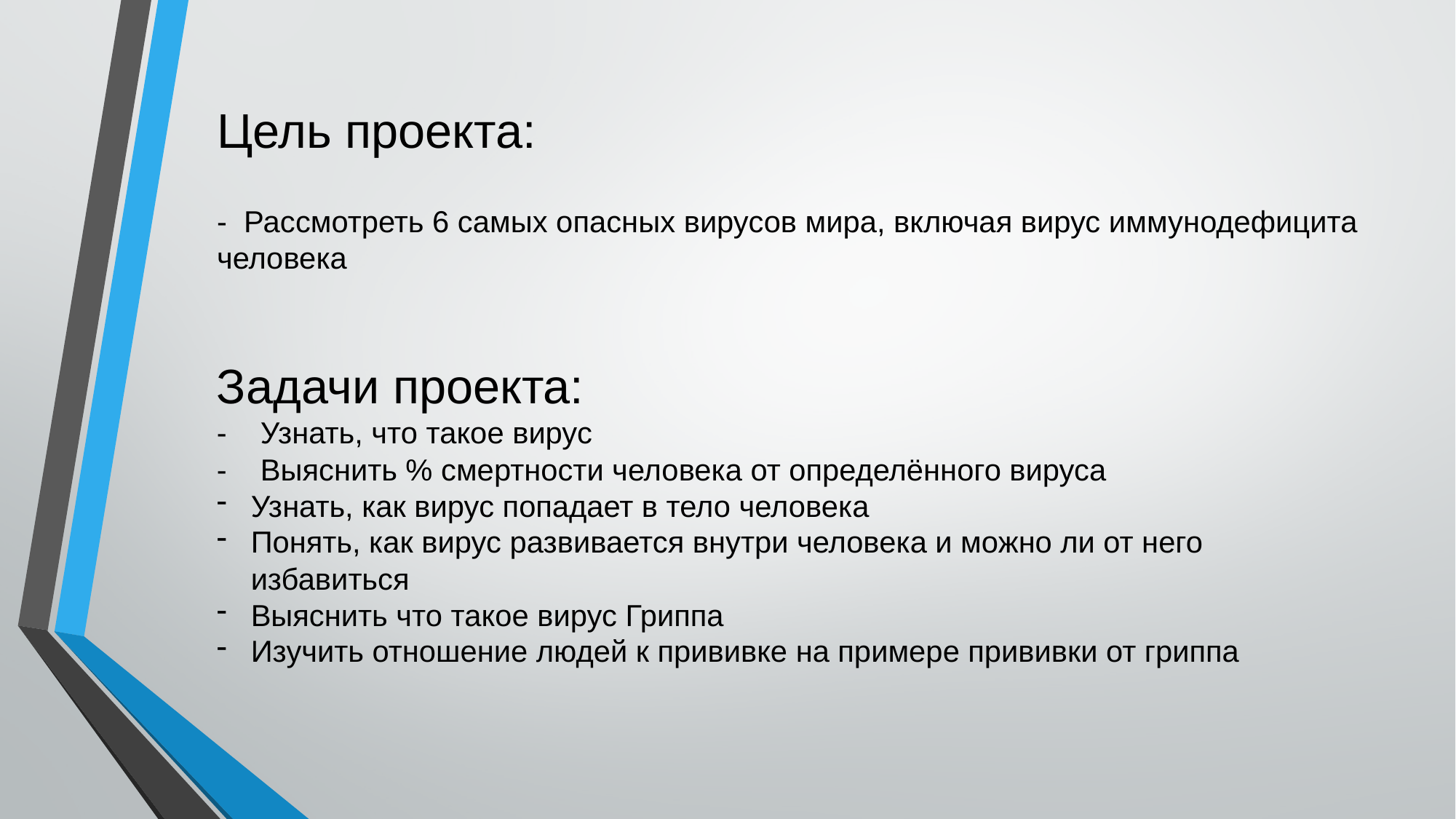

# Цель проекта:
-  Рассмотреть 6 самых опасных вирусов мира, включая вирус иммунодефицита человека
Задачи проекта:
-    Узнать, что такое вирус
-    Выяснить % смертности человека от определённого вируса
Узнать, как вирус попадает в тело человека
Понять, как вирус развивается внутри человека и можно ли от него избавиться
Выяснить что такое вирус Гриппа
Изучить отношение людей к прививке на примере прививки от гриппа